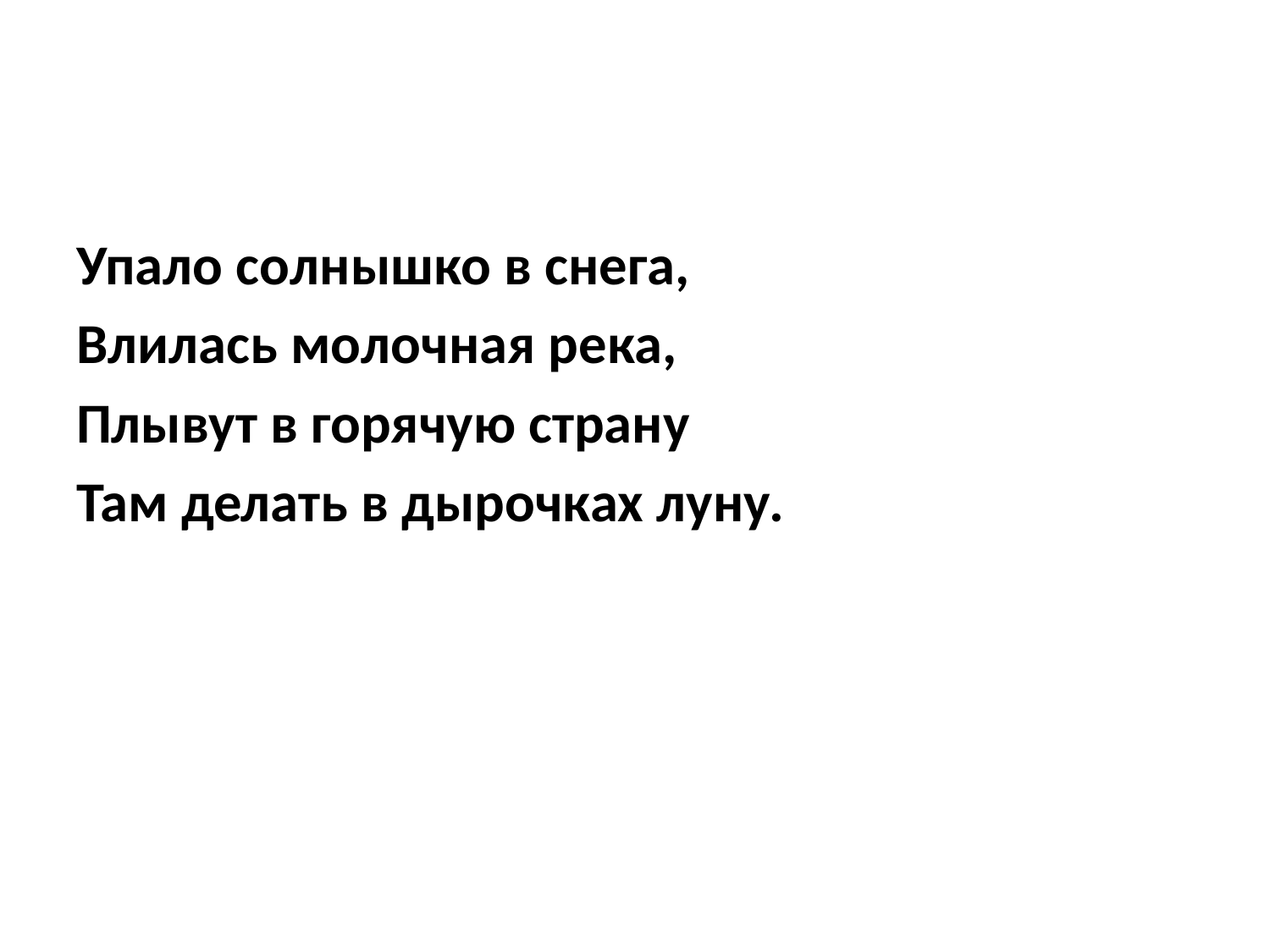

Упало солнышко в снега,
Влилась молочная река,
Плывут в горячую страну
Там делать в дырочках луну.